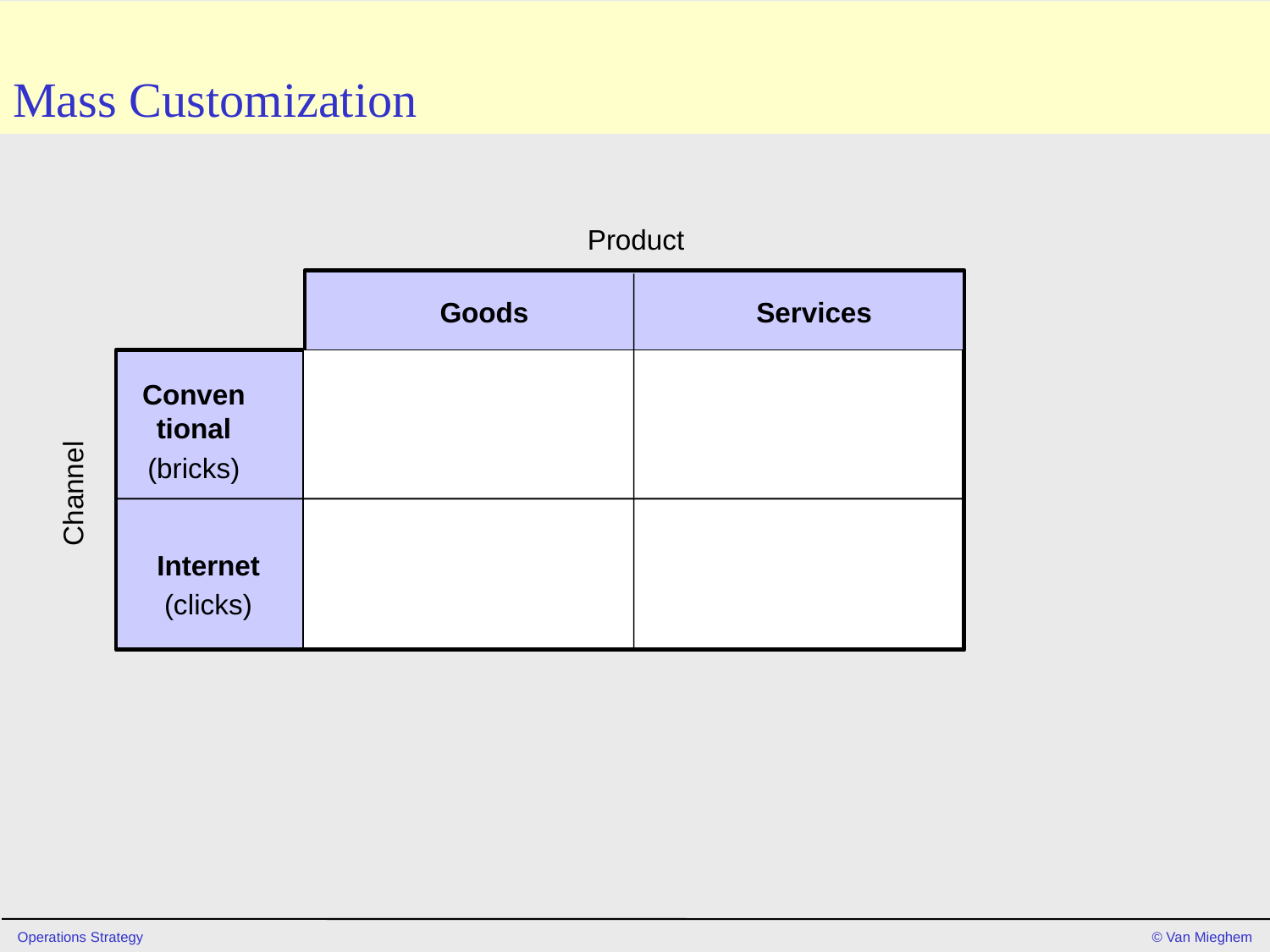

# Mass Customization
Product

Goods
Services

Conventional
(bricks)
Channel

Internet
(clicks)